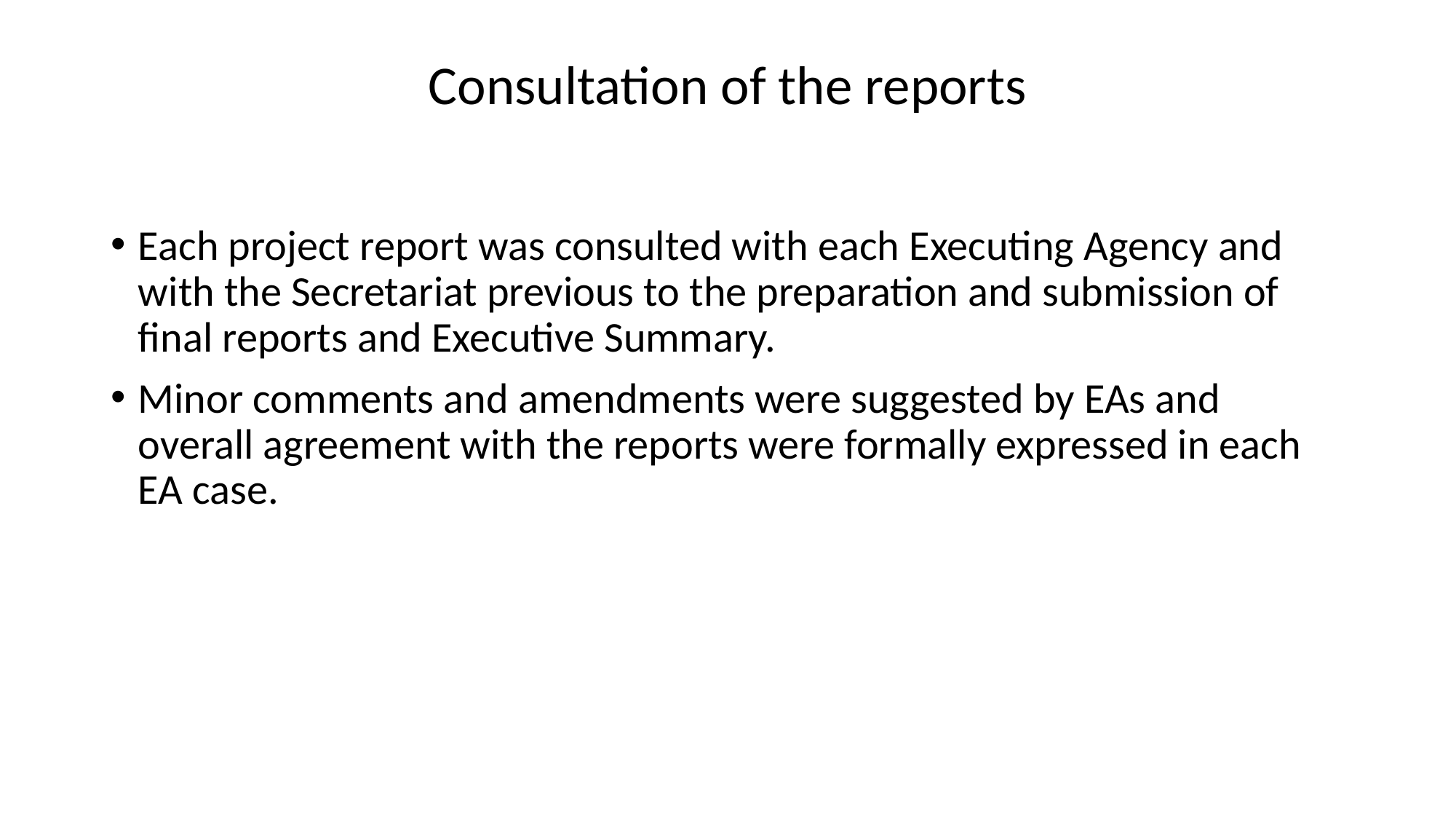

# Consultation of the reports
Each project report was consulted with each Executing Agency and with the Secretariat previous to the preparation and submission of final reports and Executive Summary.
Minor comments and amendments were suggested by EAs and overall agreement with the reports were formally expressed in each EA case.